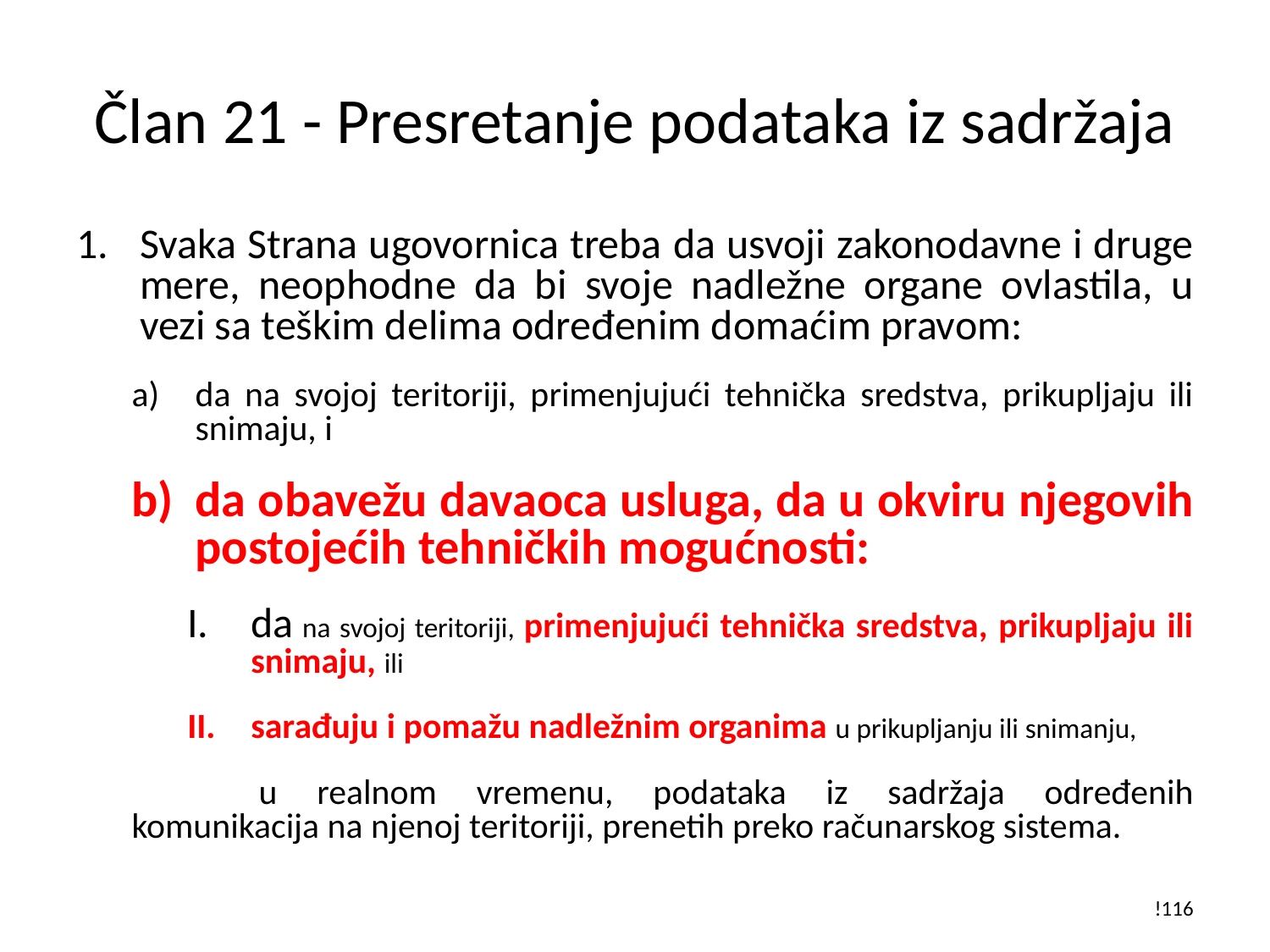

# Član 21 - Presretanje podataka iz sadržaja
Svaka Strana ugovornica treba da usvoji zakonodavne i druge mere, neophodne da bi svoje nadležne organe ovlastila, u vezi sa teškim delima određenim domaćim pravom:
da na svojoj teritoriji, primenjujući tehnička sredstva, prikupljaju ili snimaju, i
da obavežu davaoca usluga, da u okviru njegovih postojećih tehničkih mogućnosti:
da na svojoj teritoriji, primenjujući tehnička sredstva, prikupljaju ili snimaju, ili
sarađuju i pomažu nadležnim organima u prikupljanju ili snimanju,
	u realnom vremenu, podataka iz sadržaja određenih komunikacija na njenoj teritoriji, prenetih preko računarskog sistema.
!116